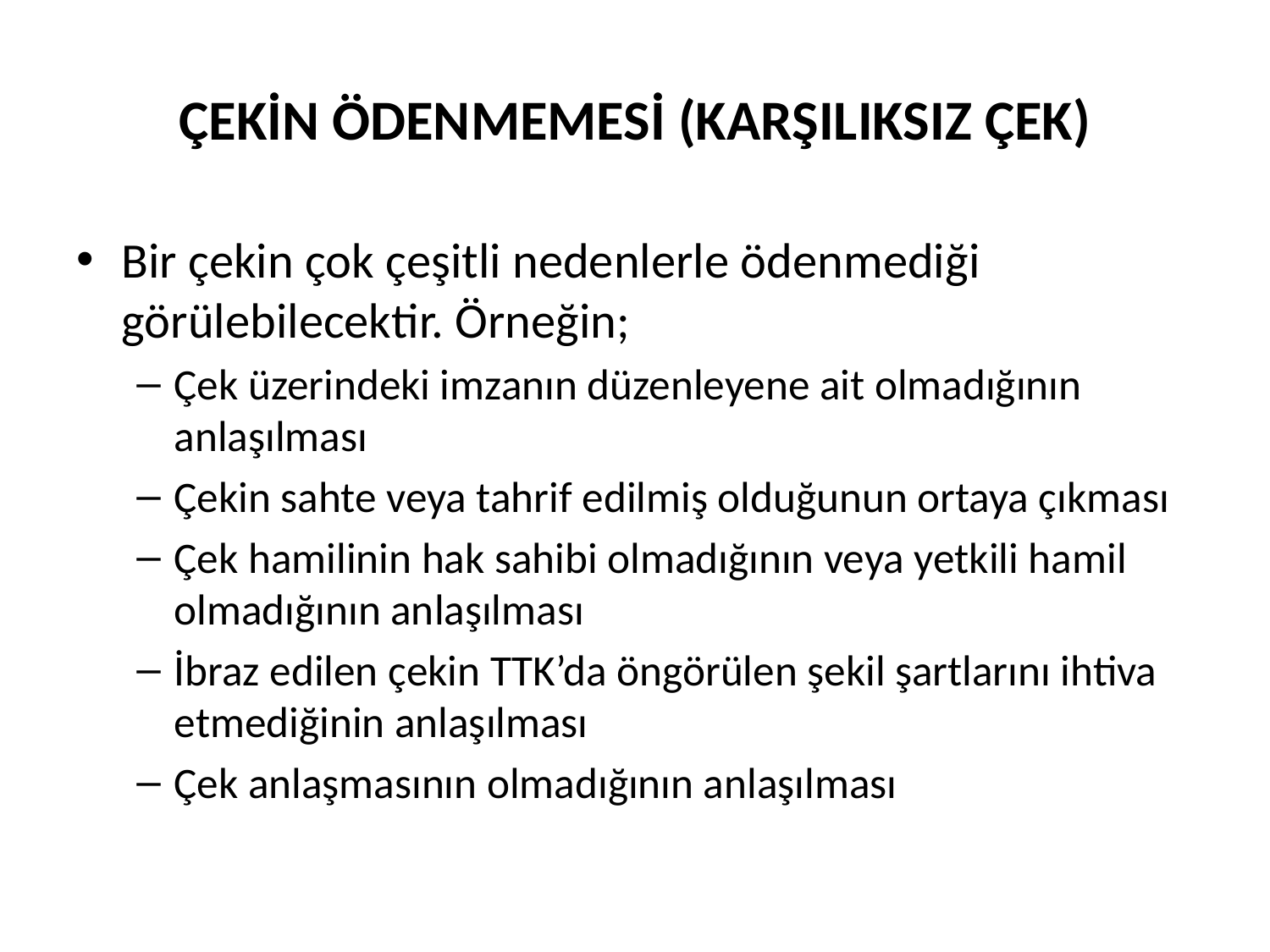

# ÇEKİN ÖDENMEMESİ (KARŞILIKSIZ ÇEK)
Bir çekin çok çeşitli nedenlerle ödenmediği görülebilecektir. Örneğin;
Çek üzerindeki imzanın düzenleyene ait olmadığının anlaşılması
Çekin sahte veya tahrif edilmiş olduğunun ortaya çıkması
Çek hamilinin hak sahibi olmadığının veya yetkili hamil olmadığının anlaşılması
İbraz edilen çekin TTK’da öngörülen şekil şartlarını ihtiva etmediğinin anlaşılması
Çek anlaşmasının olmadığının anlaşılması